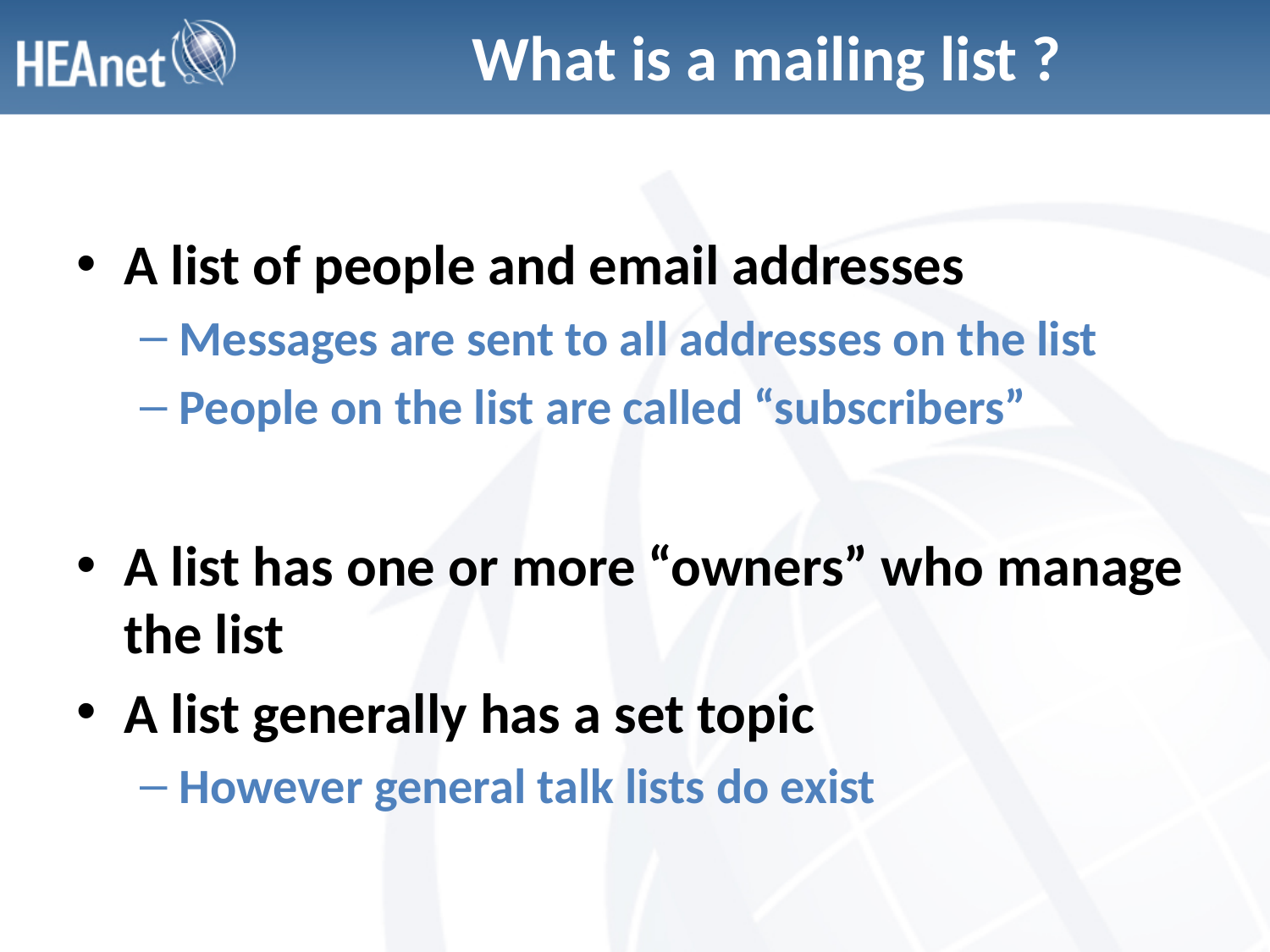

# What is a mailing list ?
A list of people and email addresses
Messages are sent to all addresses on the list
People on the list are called “subscribers”

A list has one or more “owners” who manage the list
A list generally has a set topic
However general talk lists do exist